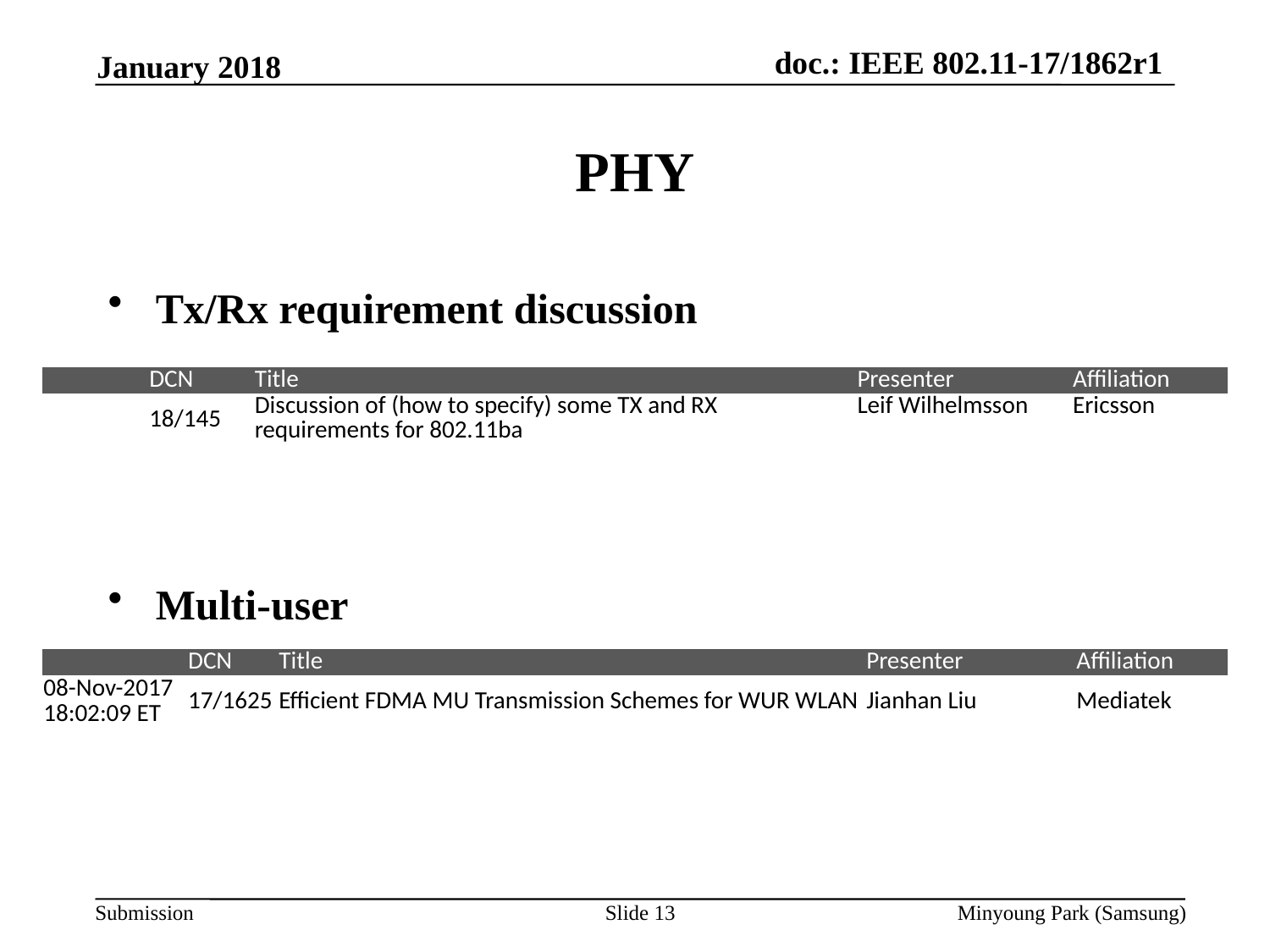

January 2018
# PHY
Tx/Rx requirement discussion

Multi-user

|  | DCN | Title | Presenter | Affiliation |
| --- | --- | --- | --- | --- |
|  | 18/145 | Discussion of (how to specify) some TX and RX requirements for 802.11ba | Leif Wilhelmsson | Ericsson |
|  | DCN | Title | Presenter | Affiliation |
| --- | --- | --- | --- | --- |
| 08-Nov-2017 18:02:09 ET | 17/1625 | Efficient FDMA MU Transmission Schemes for WUR WLAN | Jianhan Liu | Mediatek |
Slide 13
Minyoung Park (Samsung)